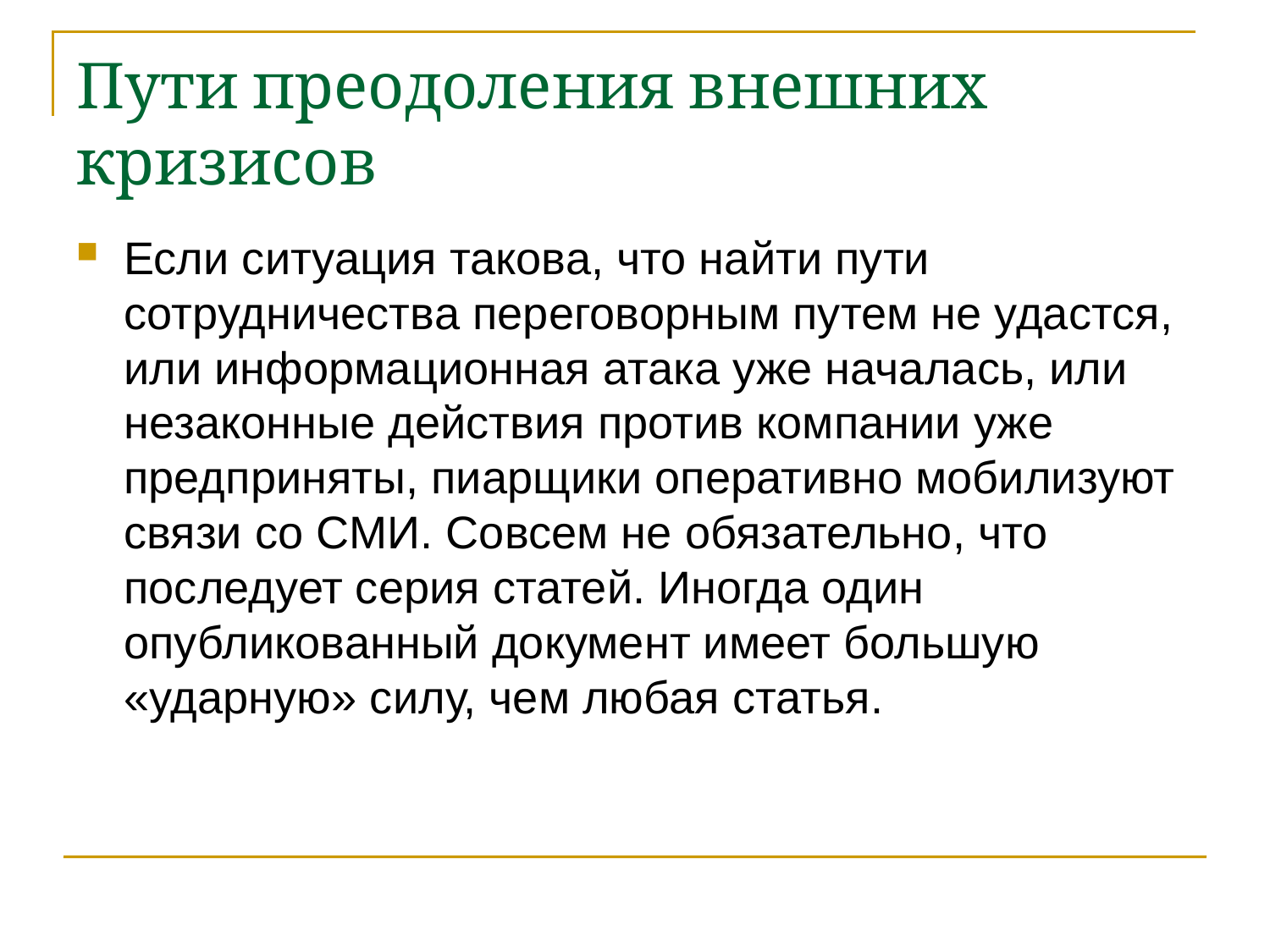

Пути преодоления внешних кризисов
Если ситуация такова, что найти пути сотрудничества переговорным путем не удастся, или информационная атака уже началась, или незаконные действия против компании уже предприняты, пиарщики оперативно мобилизуют связи со СМИ. Совсем не обязательно, что последует серия статей. Иногда один опубликованный документ имеет большую «ударную» силу, чем любая статья.